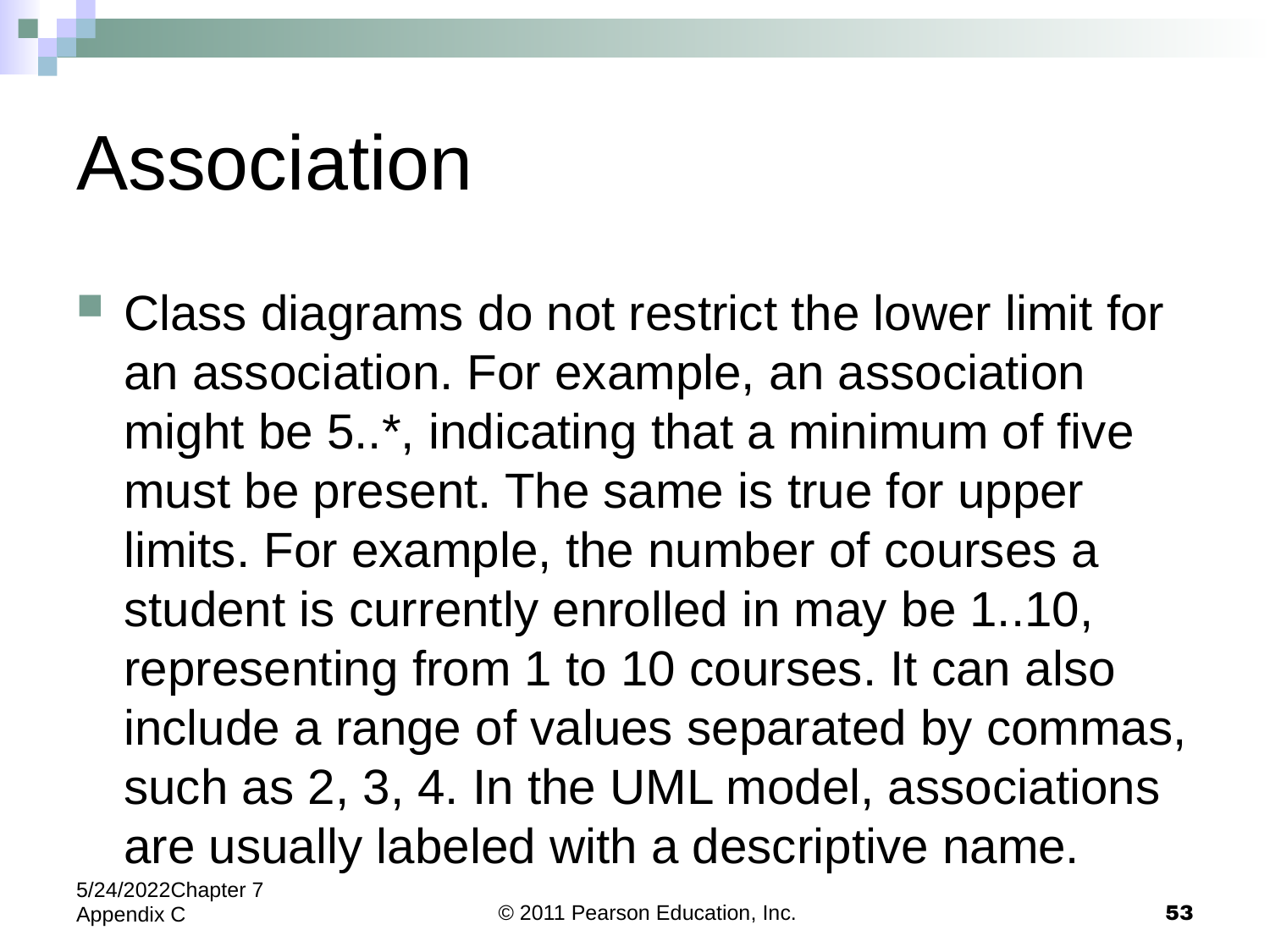

# Association
Class diagrams do not restrict the lower limit for an association. For example, an association might be 5..*, indicating that a minimum of five must be present. The same is true for upper limits. For example, the number of courses a student is currently enrolled in may be 1..10, representing from 1 to 10 courses. It can also include a range of values separated by commas, such as 2, 3, 4. In the UML model, associations are usually labeled with a descriptive name.
5/24/2022Chapter 7 Appendix C
© 2011 Pearson Education, Inc.
53